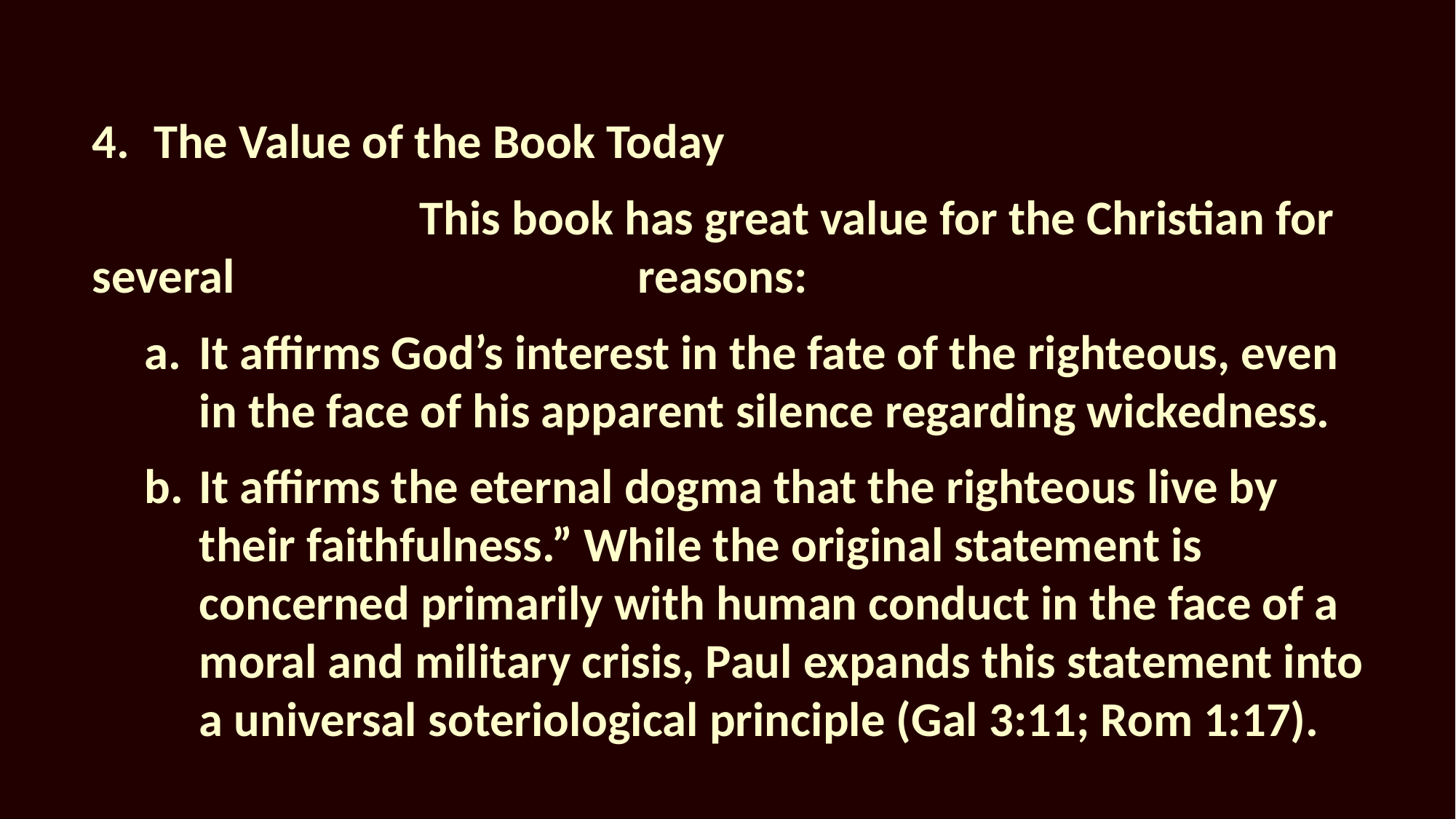

The Value of the Book Today
			This book has great value for the Christian for several 				reasons:
a.	It affirms God’s interest in the fate of the righteous, even in the face of his apparent silence regarding wickedness.
b.	It affirms the eternal dogma that the righteous live by their faithfulness.” While the original statement is concerned primarily with human conduct in the face of a moral and military crisis, Paul expands this statement into a universal soteriological principle (Gal 3:11; Rom 1:17).